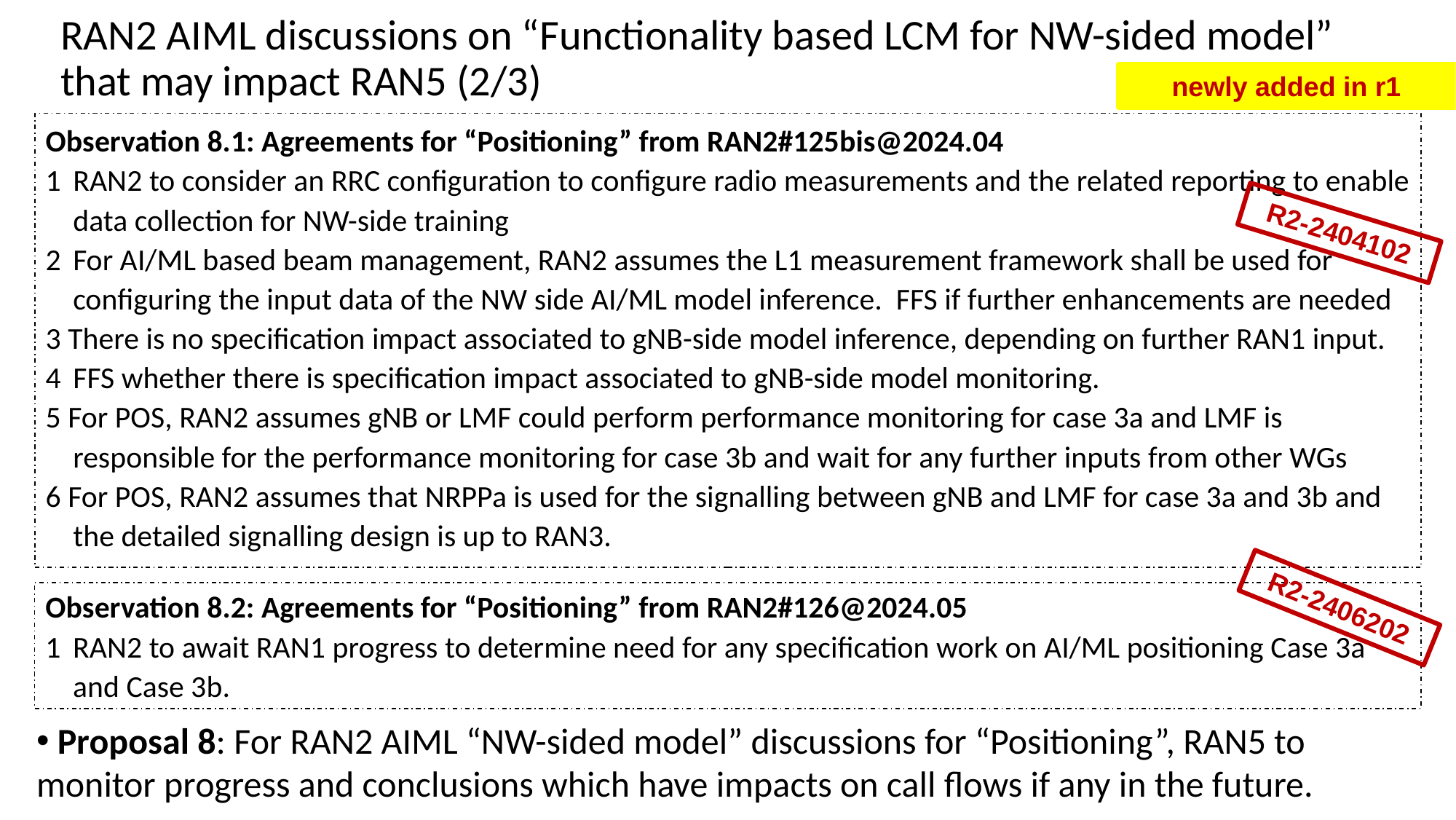

# RAN2 AIML discussions on “Functionality based LCM for NW-sided model”  that may impact RAN5 (2/3)
newly added in r1
Observation 8.1: Agreements for “Positioning” from RAN2#125bis@2024.04
1	RAN2 to consider an RRC configuration to configure radio measurements and the related reporting to enable data collection for NW-side training
2	For AI/ML based beam management, RAN2 assumes the L1 measurement framework shall be used for configuring the input data of the NW side AI/ML model inference.  FFS if further enhancements are needed
3 There is no specification impact associated to gNB-side model inference, depending on further RAN1 input.
4	FFS whether there is specification impact associated to gNB-side model monitoring.
5 For POS, RAN2 assumes gNB or LMF could perform performance monitoring for case 3a and LMF is responsible for the performance monitoring for case 3b and wait for any further inputs from other WGs
6 For POS, RAN2 assumes that NRPPa is used for the signalling between gNB and LMF for case 3a and 3b and the detailed signalling design is up to RAN3.
R2-2404102
Observation 8.2: Agreements for “Positioning” from RAN2#126@2024.05
1	RAN2 to await RAN1 progress to determine need for any specification work on AI/ML positioning Case 3a and Case 3b.
R2-2406202
 Proposal 8: For RAN2 AIML “NW-sided model” discussions for “Positioning”, RAN5 to monitor progress and conclusions which have impacts on call flows if any in the future.